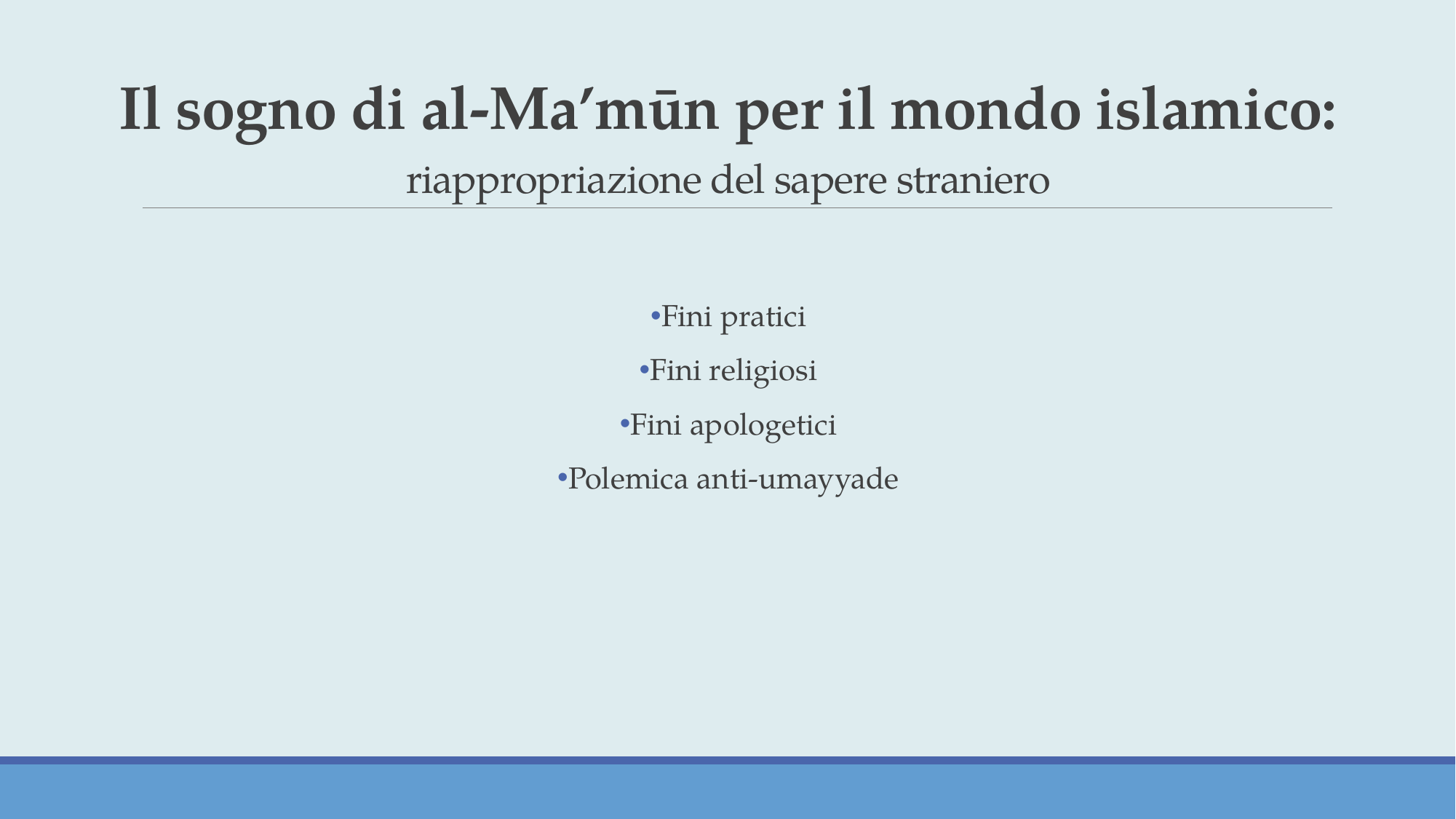

# Il sogno di al-Ma’mūn per il mondo islamico: riappropriazione del sapere straniero
Fini pratici
Fini religiosi
Fini apologetici
Polemica anti-umayyade